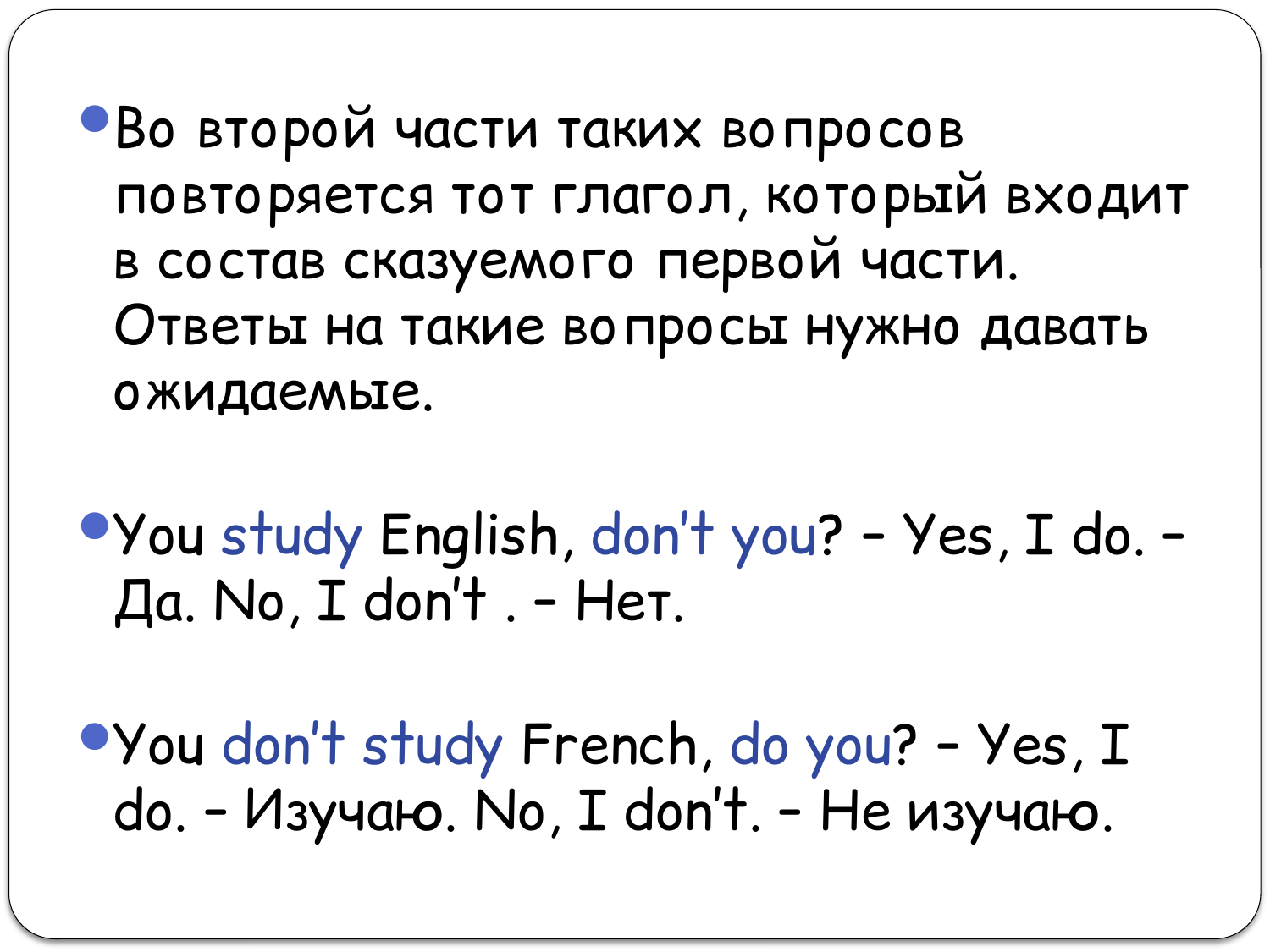

Во второй части таких вопросов повторяется тот глагол, который входит в состав сказуемого первой части.
Ответы на такие вопросы нужно давать ожидаемые.

You study English, don’t you? – Yes, I do. – Да. No, I don’t . – Нет.

You don’t study French, do you? – Yes, I do. – Изучаю. No, I don’t. – Не изучаю.